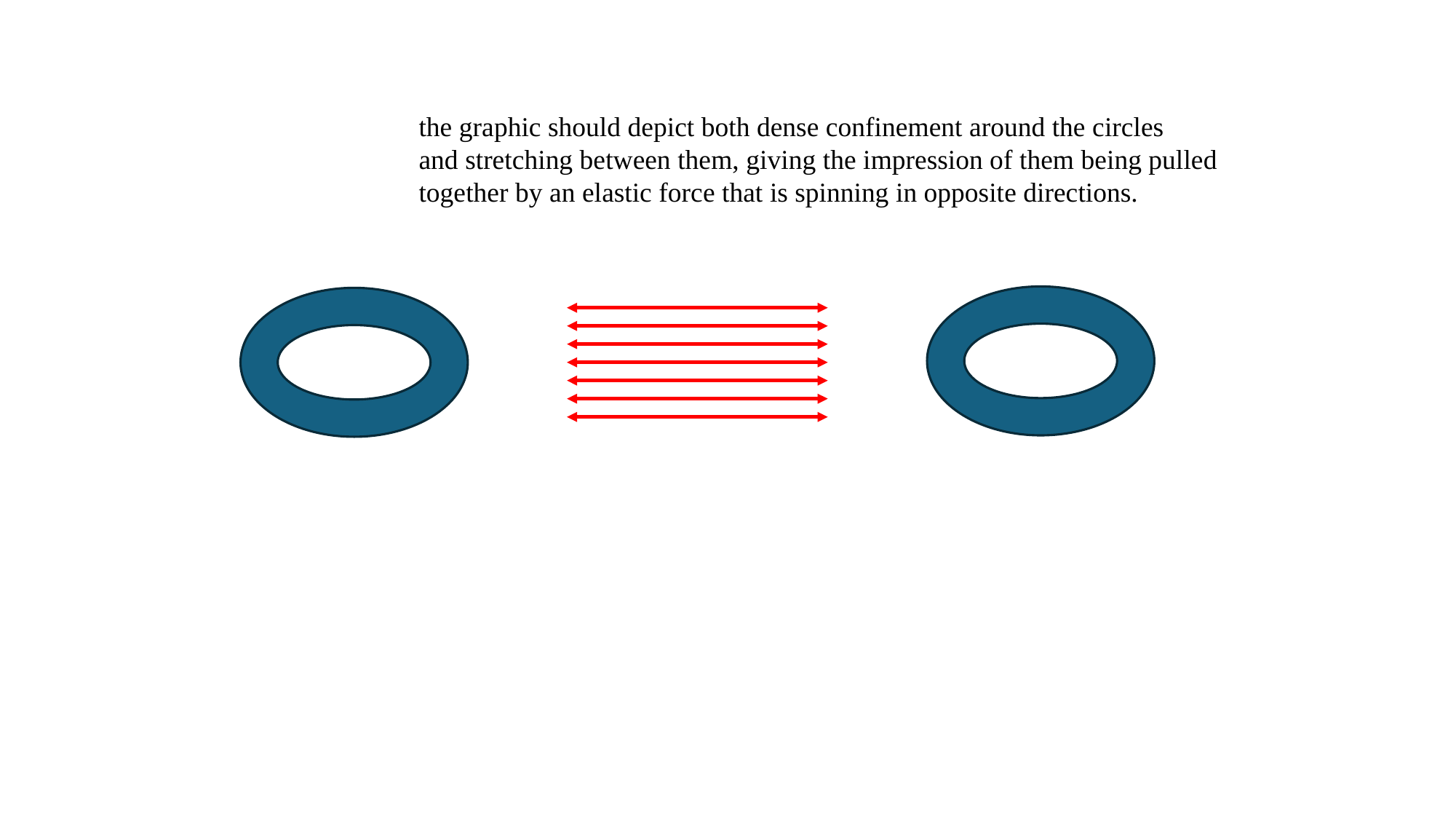

the graphic should depict both dense confinement around the circles
and stretching between them, giving the impression of them being pulled
together by an elastic force that is spinning in opposite directions.